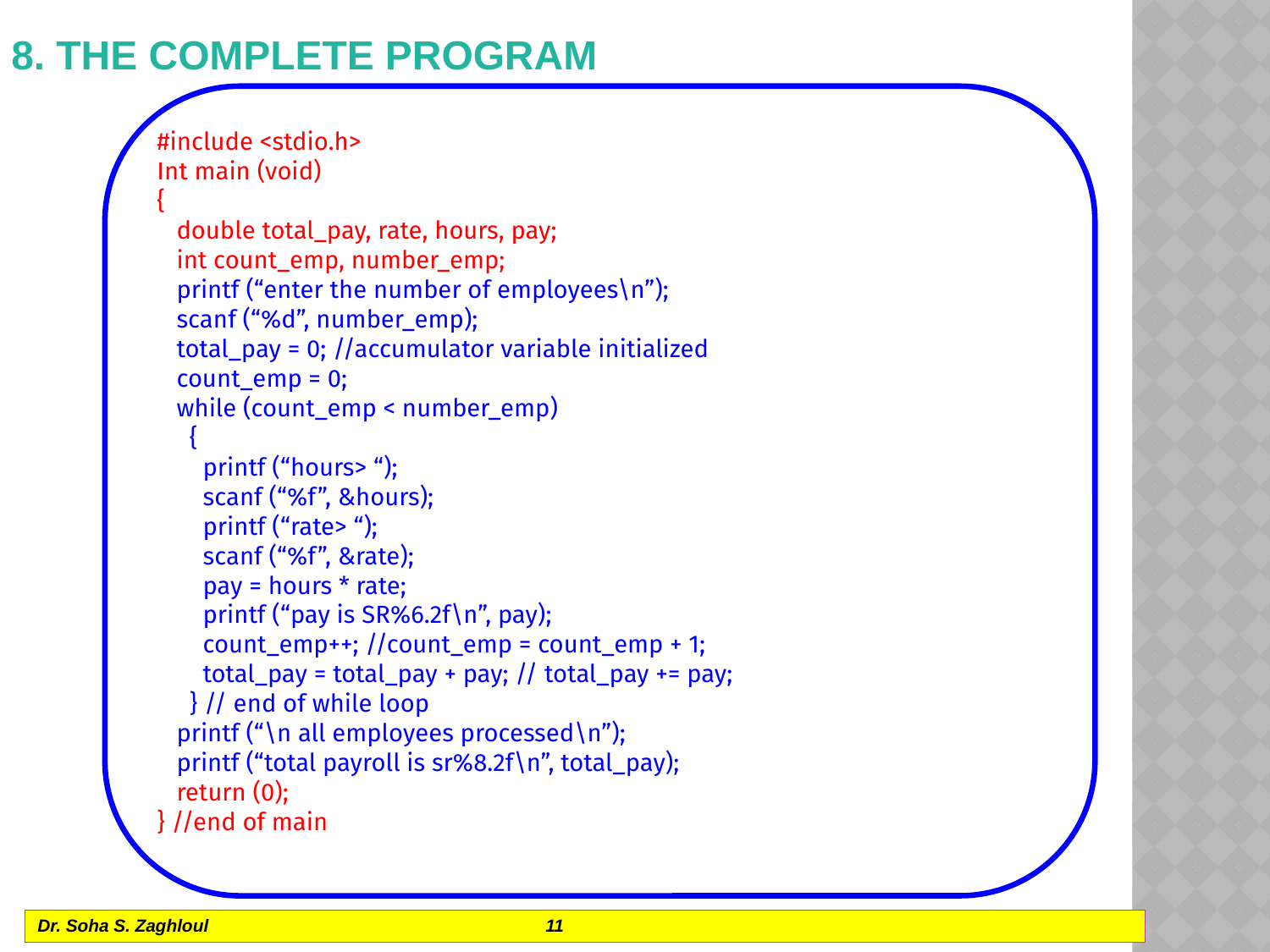

# 8. The complete program
#include <stdio.h>
Int main (void)
{
   double total_pay, rate, hours, pay;
   int count_emp, number_emp;
   printf (“enter the number of employees\n”);
   scanf (“%d”, number_emp);
   total_pay = 0; //accumulator variable initialized
   count_emp = 0;
   while (count_emp < number_emp)
     {
       printf (“hours> “);
       scanf (“%f”, &hours);
       printf (“rate> “);
       scanf (“%f”, &rate);
       pay = hours * rate;
       printf (“pay is SR%6.2f\n”, pay);
       count_emp++; //count_emp = count_emp + 1;
       total_pay = total_pay + pay; // total_pay += pay;
     } // end of while loop
   printf (“\n all employees processed\n”);
   printf (“total payroll is sr%8.2f\n”, total_pay);
   return (0);
} //end of main

Dr. Soha S. Zaghloul			11